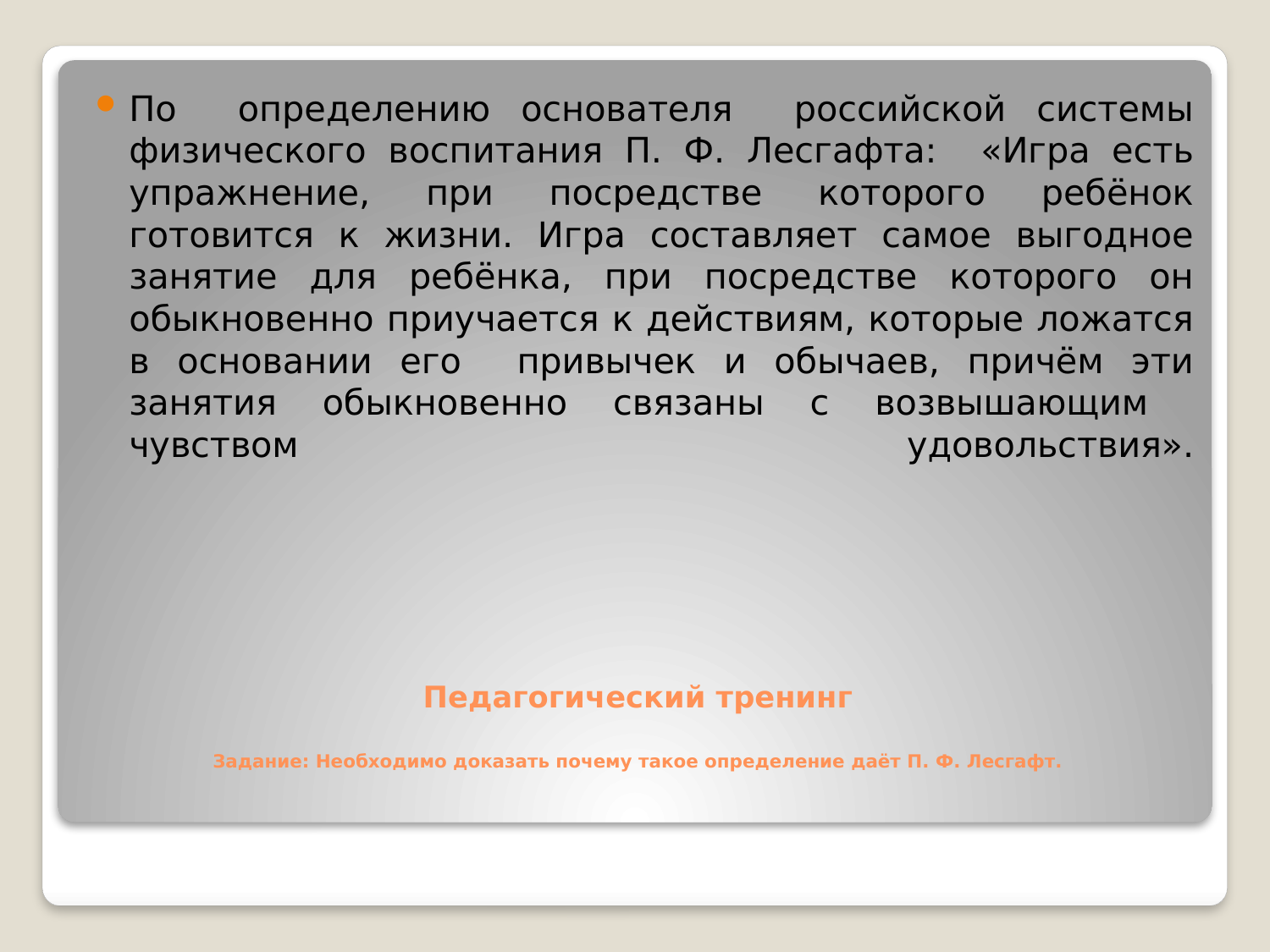

По  определению основателя  российской системы физического воспитания П. Ф. Лесгафта:  «Игра есть упражнение, при посредстве которого ребёнок готовится к жизни. Игра составляет самое выгодное занятие для ребёнка, при посредстве которого он обыкновенно приучается к действиям, которые ложатся в основании его  привычек и обычаев, причём эти занятия обыкновенно связаны с возвышающим  чувством удовольствия».

# Педагогический тренинг Задание: Необходимо доказать почему такое определение даёт П. Ф. Лесгафт.